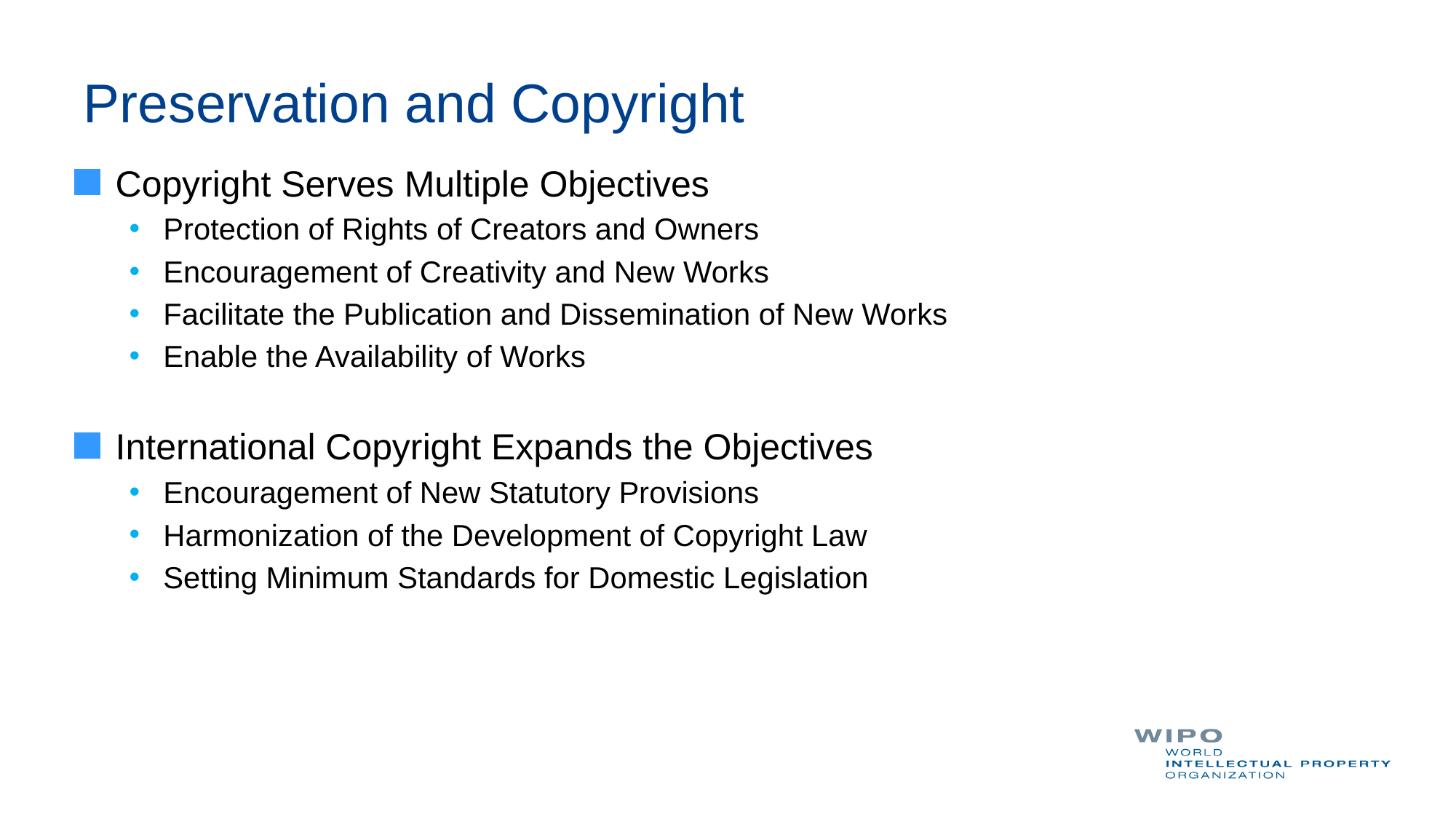

# Preservation and Copyright
Copyright Serves Multiple Objectives
Protection of Rights of Creators and Owners
Encouragement of Creativity and New Works
Facilitate the Publication and Dissemination of New Works
Enable the Availability of Works

International Copyright Expands the Objectives
Encouragement of New Statutory Provisions
Harmonization of the Development of Copyright Law
Setting Minimum Standards for Domestic Legislation